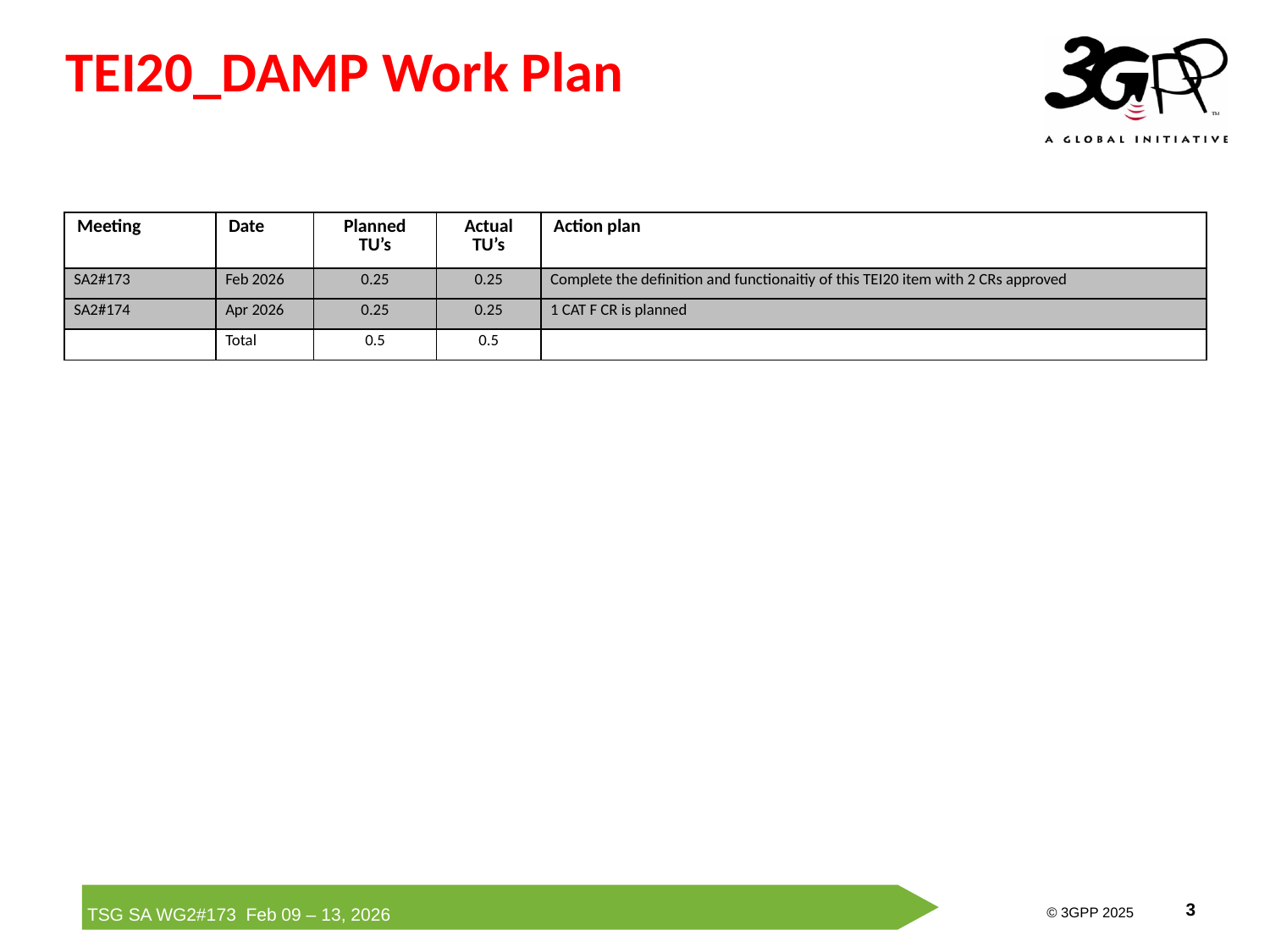

# TEI20_DAMP Work Plan
| Meeting | Date | Planned TU’s | Actual TU’s | Action plan |
| --- | --- | --- | --- | --- |
| SA2#173 | Feb 2026 | 0.25 | 0.25 | Complete the definition and functionaitiy of this TEI20 item with 2 CRs approved |
| SA2#174 | Apr 2026 | 0.25 | 0.25 | 1 CAT F CR is planned |
|  | Total | 0.5 | 0.5 |  |